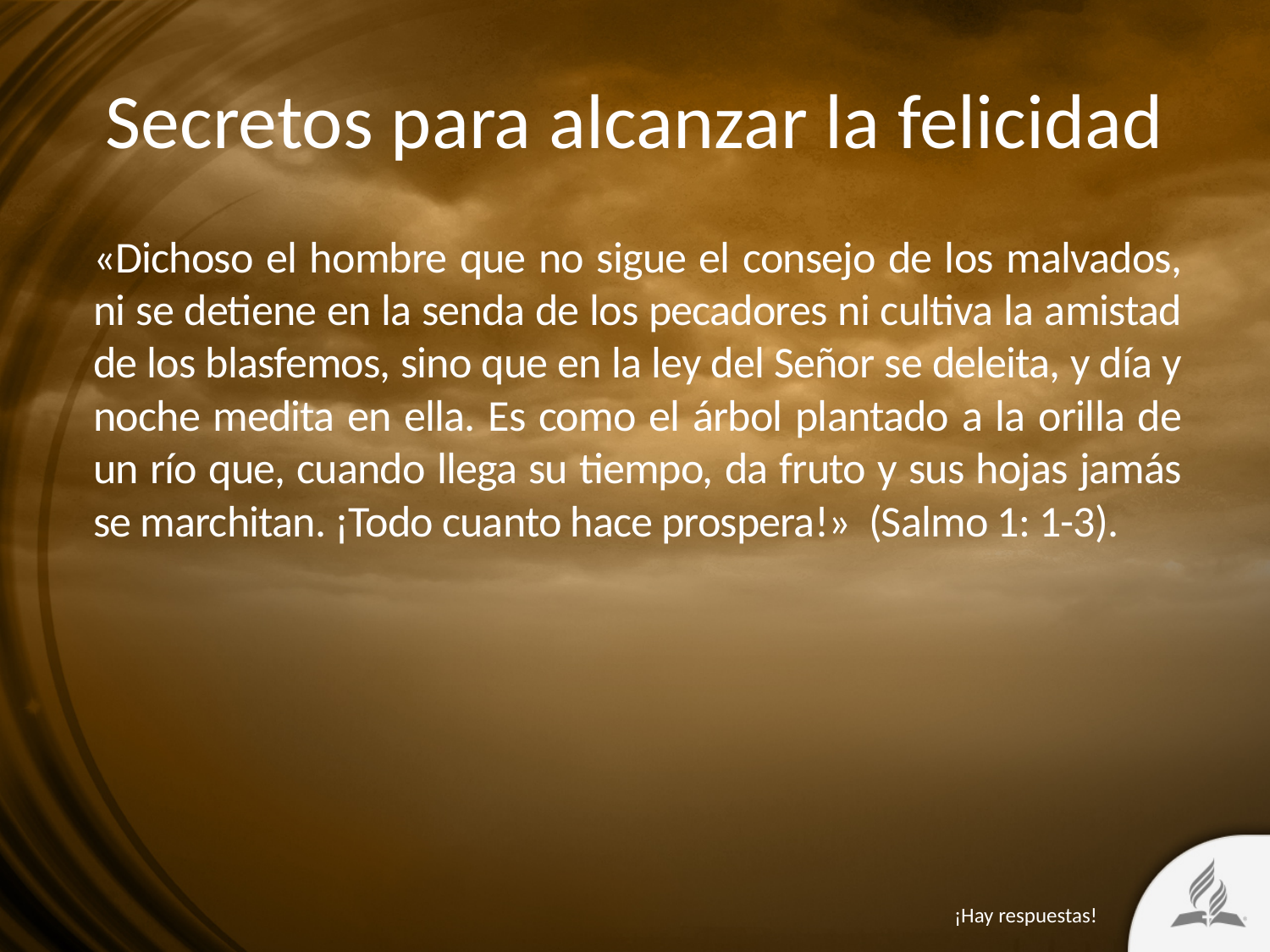

# Secretos para alcanzar la felicidad
«Dichoso el hombre que no sigue el consejo de los malvados, ni se detiene en la senda de los pecadores ni cultiva la amistad de los blasfemos, sino que en la ley del Señor se deleita, y día y noche medita en ella. Es como el árbol plantado a la orilla de un río que, cuando llega su tiempo, da fruto y sus hojas jamás se marchitan. ¡Todo cuanto hace prospera!»  (Salmo 1: 1-3).
¡Hay respuestas!